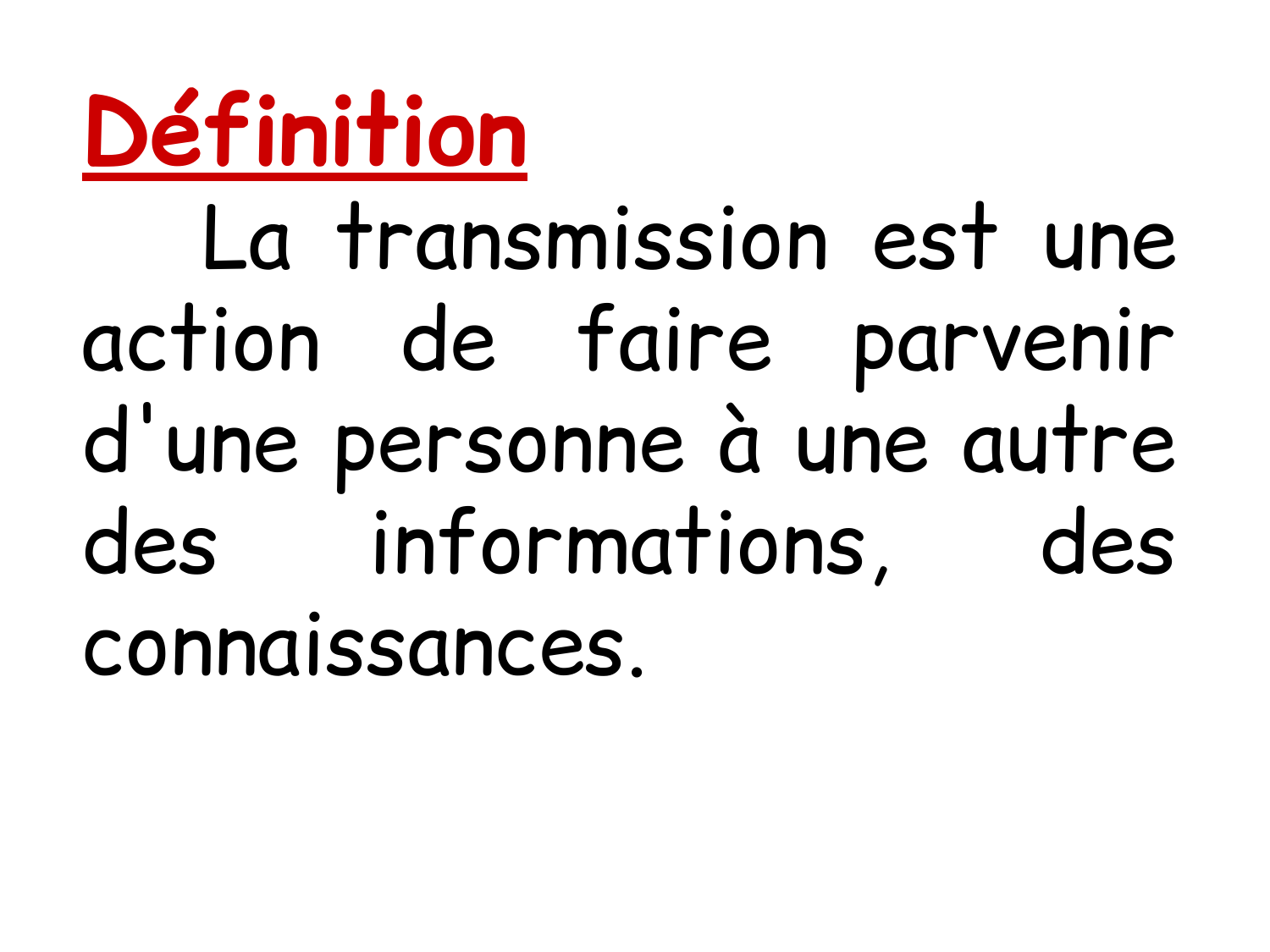

Définition
    La transmission est une action de faire parvenir d'une personne à une autre des informations, des connaissances.